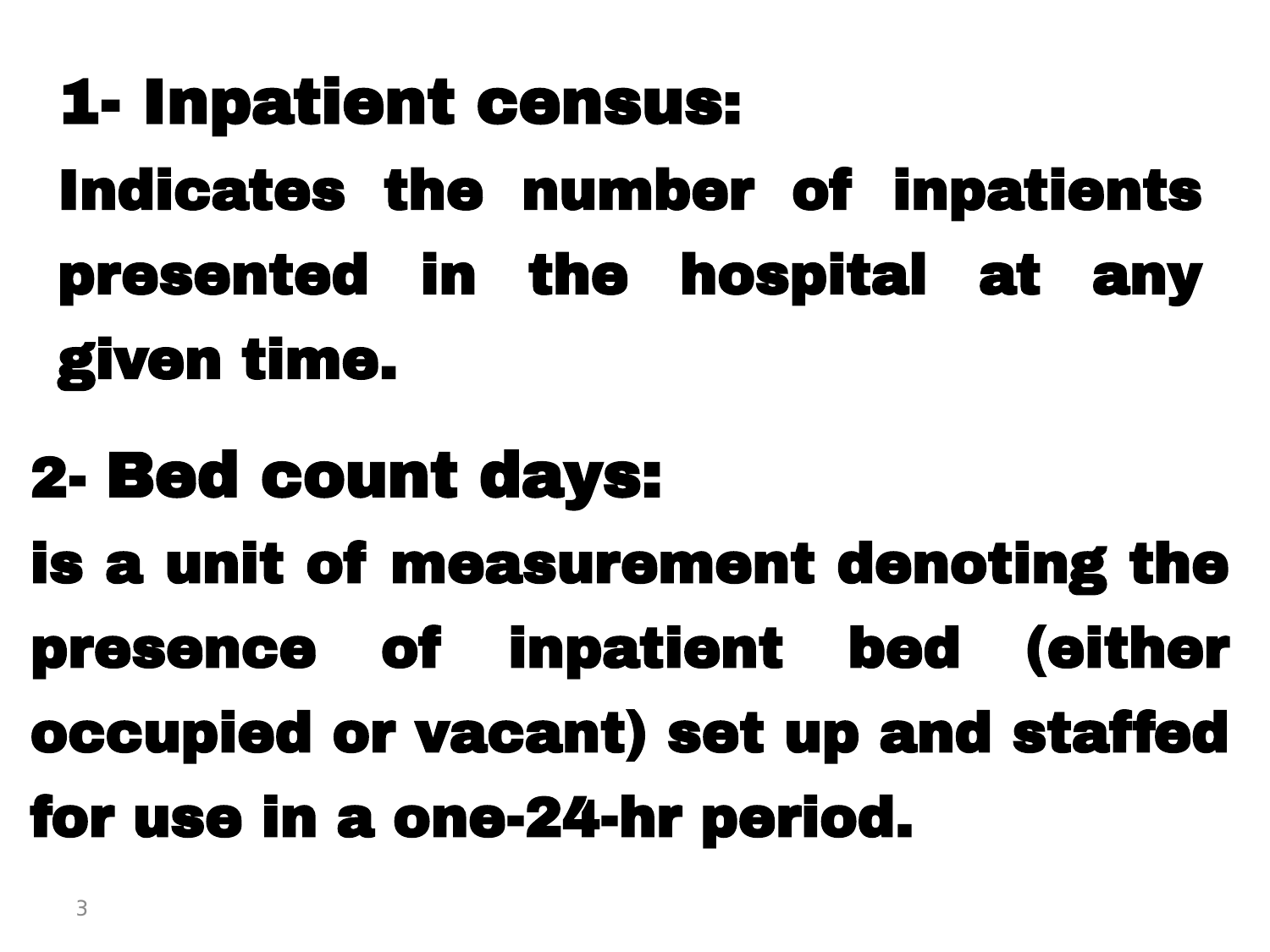

1- Inpatient census:
Indicates the number of inpatients presented in the hospital at any given time.
2- Bed count days:
is a unit of measurement denoting the presence of inpatient bed (either occupied or vacant) set up and staffed for use in a one-24-hr period.
3